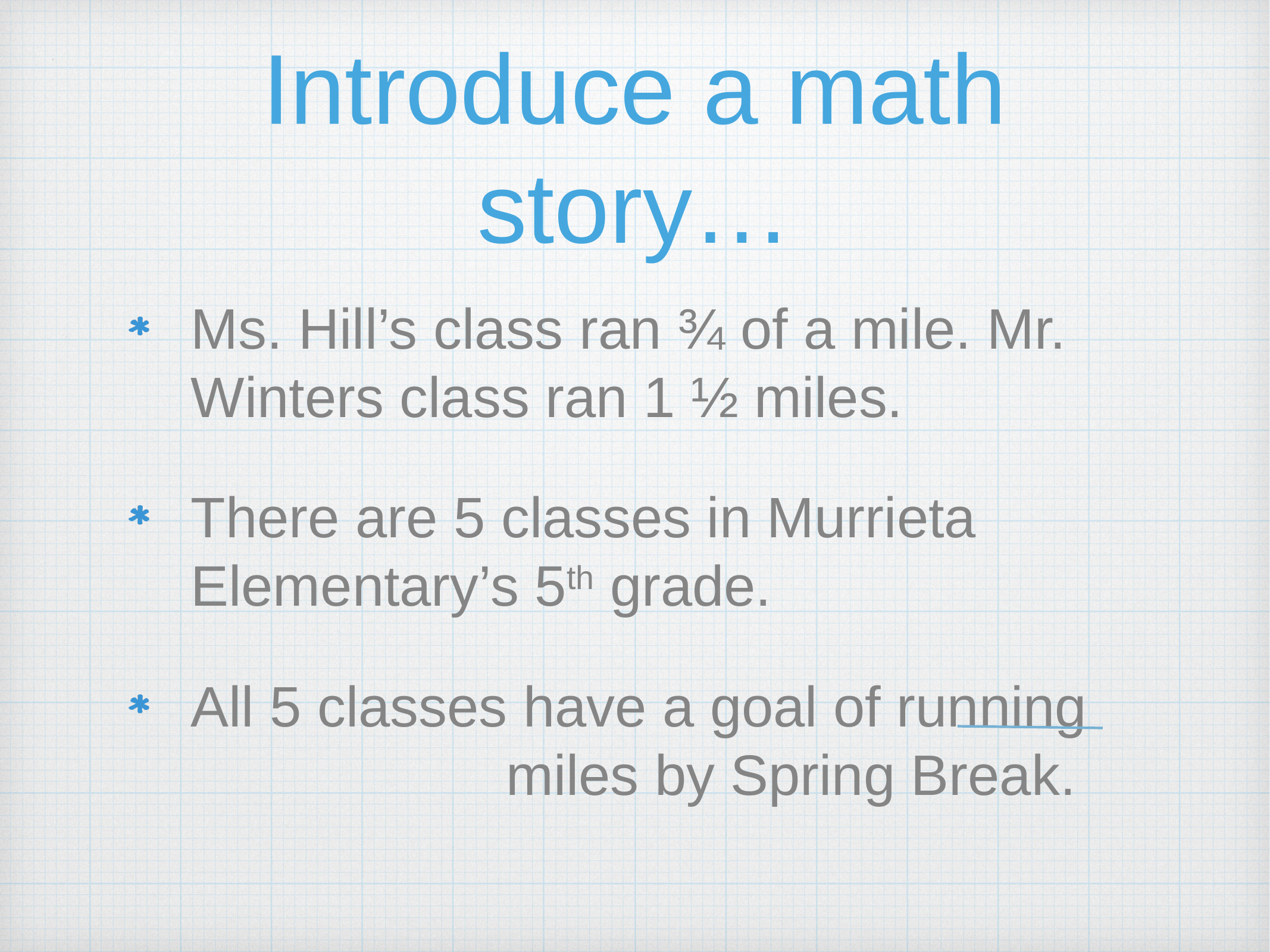

# Introduce a math story…
Ms. Hill’s class ran ¾ of a mile. Mr. Winters class ran 1 ½ miles.
There are 5 classes in Murrieta Elementary’s 5th grade.
All 5 classes have a goal of running                        miles by Spring Break.